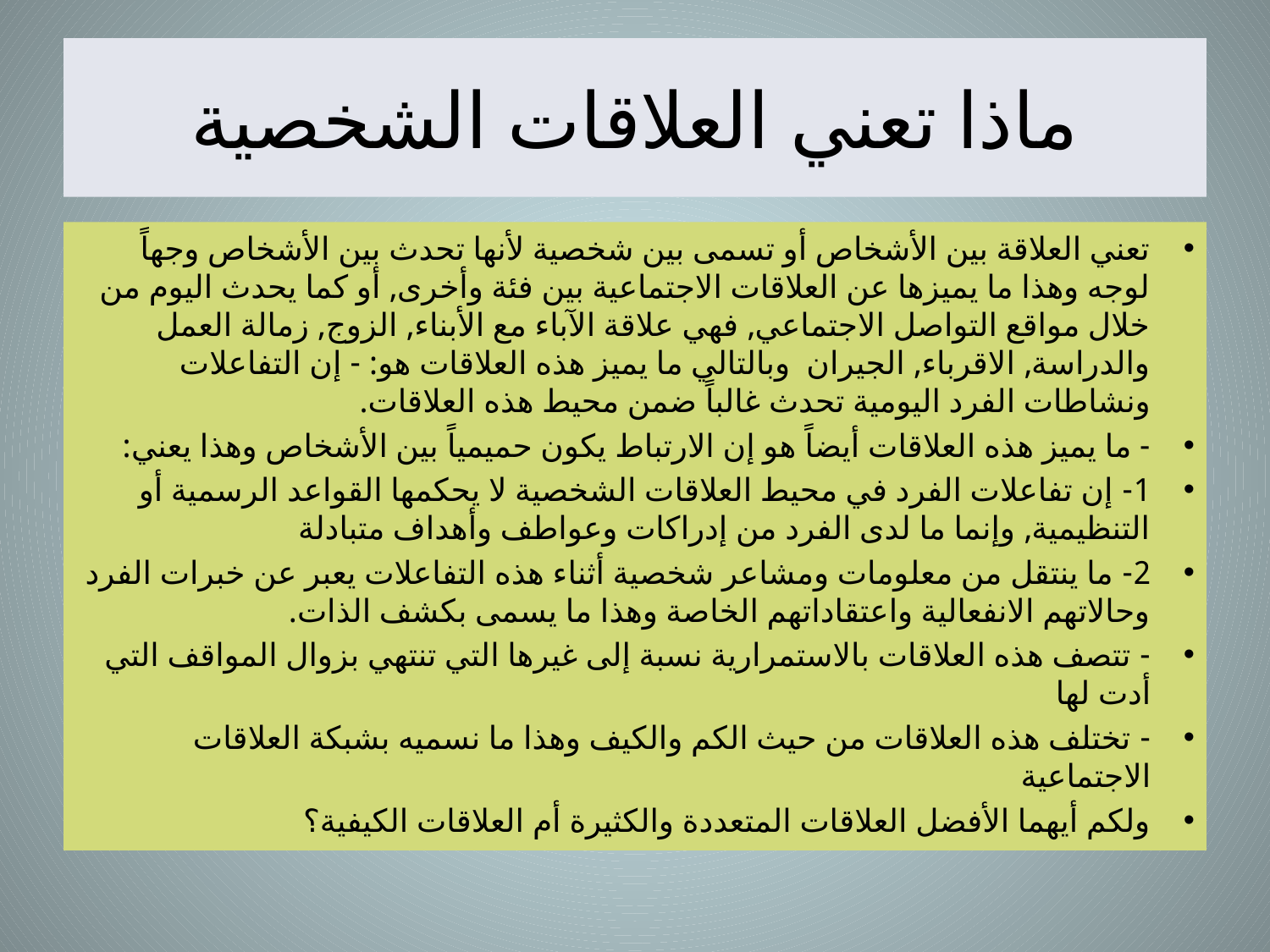

# ماذا تعني العلاقات الشخصية
تعني العلاقة بين الأشخاص أو تسمى بين شخصية لأنها تحدث بين الأشخاص وجهاً لوجه وهذا ما يميزها عن العلاقات الاجتماعية بين فئة وأخرى, أو كما يحدث اليوم من خلال مواقع التواصل الاجتماعي, فهي علاقة الآباء مع الأبناء, الزوج, زمالة العمل والدراسة, الاقرباء, الجيران  وبالتالي ما يميز هذه العلاقات هو: - إن التفاعلات ونشاطات الفرد اليومية تحدث غالباً ضمن محيط هذه العلاقات.
- ما يميز هذه العلاقات أيضاً هو إن الارتباط يكون حميمياً بين الأشخاص وهذا يعني:
1- إن تفاعلات الفرد في محيط العلاقات الشخصية لا يحكمها القواعد الرسمية أو التنظيمية, وإنما ما لدى الفرد من إدراكات وعواطف وأهداف متبادلة
2- ما ينتقل من معلومات ومشاعر شخصية أثناء هذه التفاعلات يعبر عن خبرات الفرد وحالاتهم الانفعالية واعتقاداتهم الخاصة وهذا ما يسمى بكشف الذات.
- تتصف هذه العلاقات بالاستمرارية نسبة إلى غيرها التي تنتهي بزوال المواقف التي أدت لها
- تختلف هذه العلاقات من حيث الكم والكيف وهذا ما نسميه بشبكة العلاقات الاجتماعية
ولكم أيهما الأفضل العلاقات المتعددة والكثيرة أم العلاقات الكيفية؟